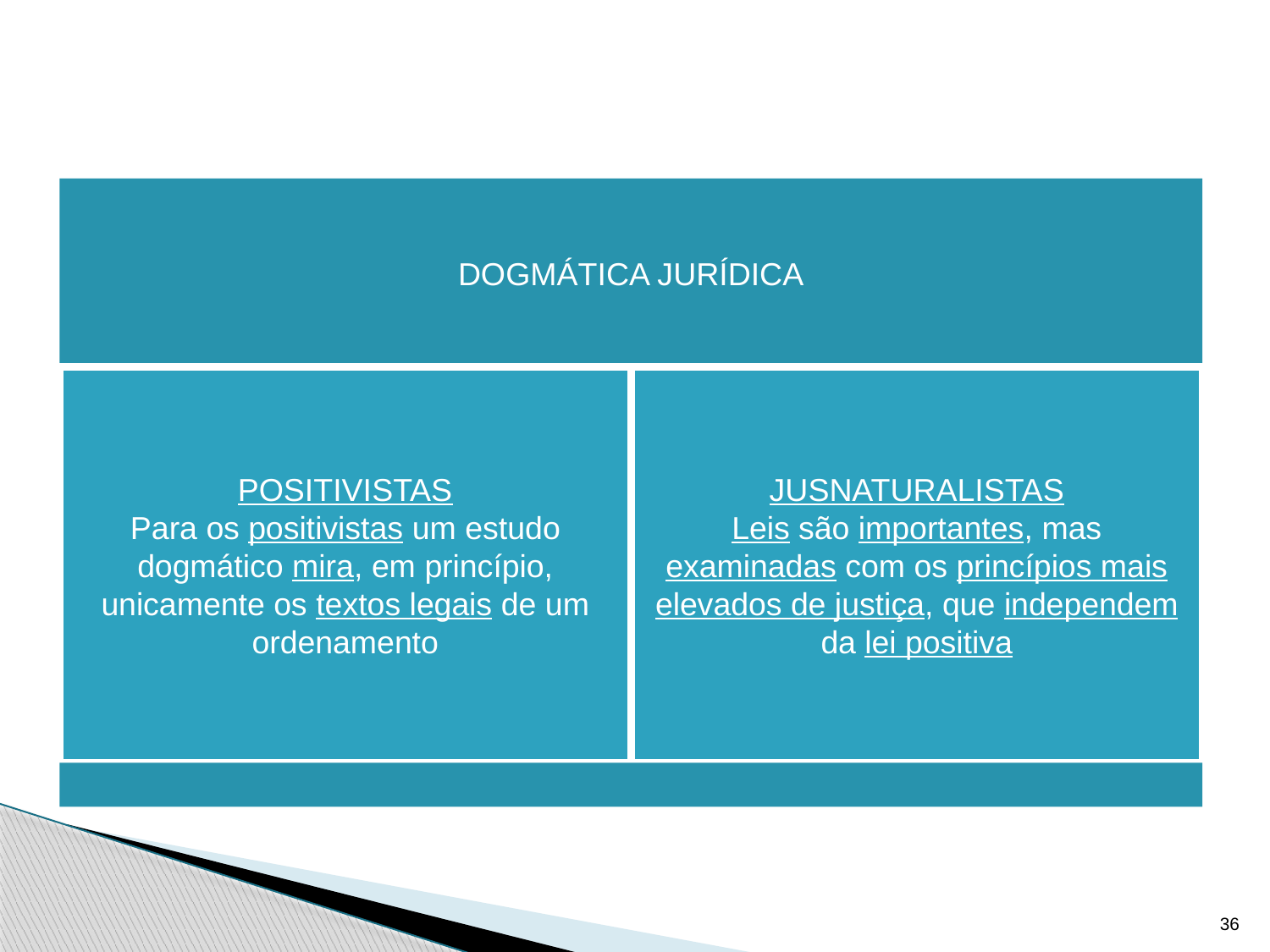

DOGMÁTICA JURÍDICA
POSITIVISTAS
Para os positivistas um estudo dogmático mira, em princípio, unicamente os textos legais de um ordenamento
JUSNATURALISTAS
Leis são importantes, mas examinadas com os princípios mais elevados de justiça, que independem da lei positiva
36